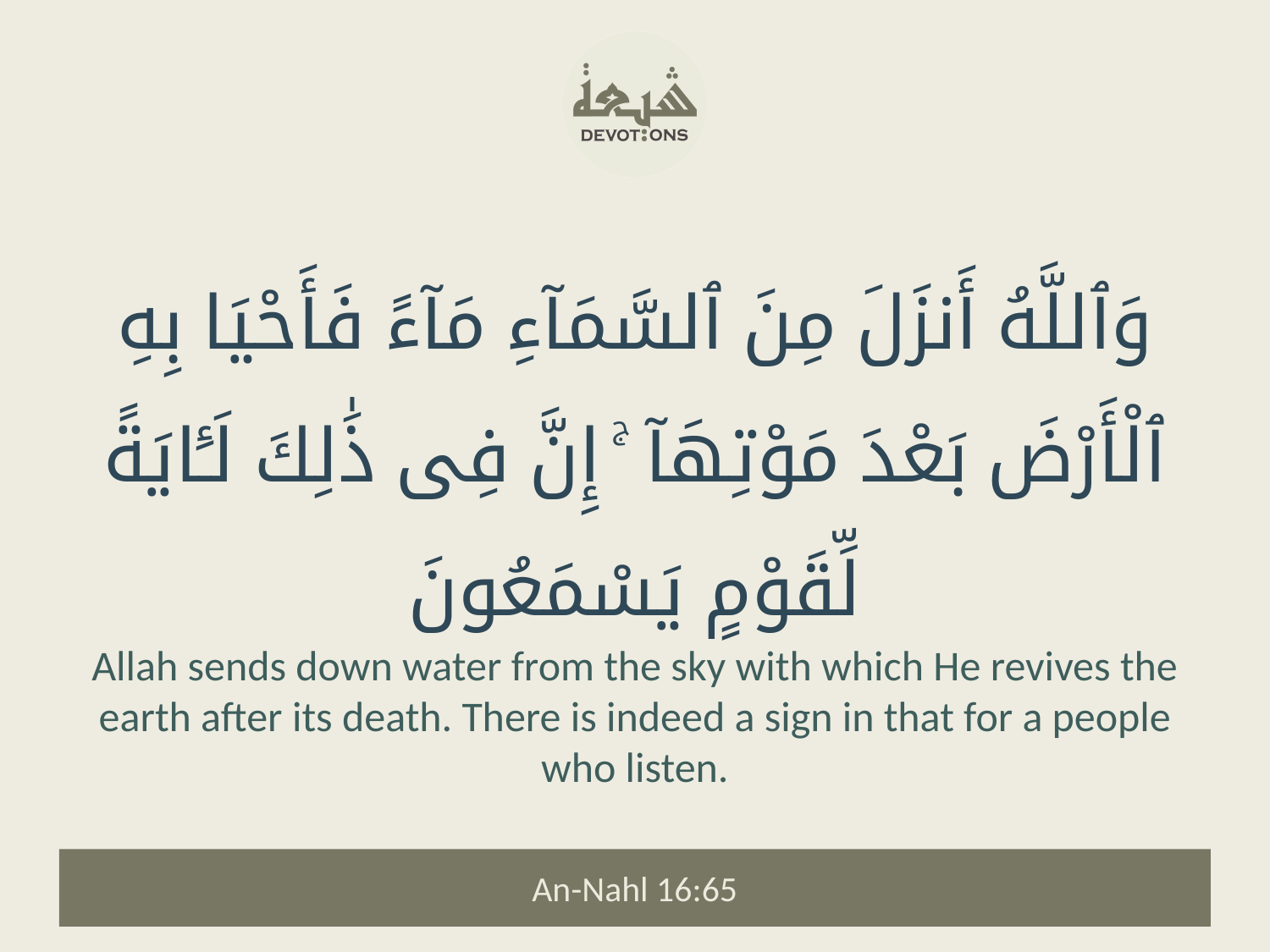

وَٱللَّهُ أَنزَلَ مِنَ ٱلسَّمَآءِ مَآءً فَأَحْيَا بِهِ ٱلْأَرْضَ بَعْدَ مَوْتِهَآ ۚ إِنَّ فِى ذَٰلِكَ لَـَٔايَةً لِّقَوْمٍ يَسْمَعُونَ
Allah sends down water from the sky with which He revives the earth after its death. There is indeed a sign in that for a people who listen.
An-Nahl 16:65